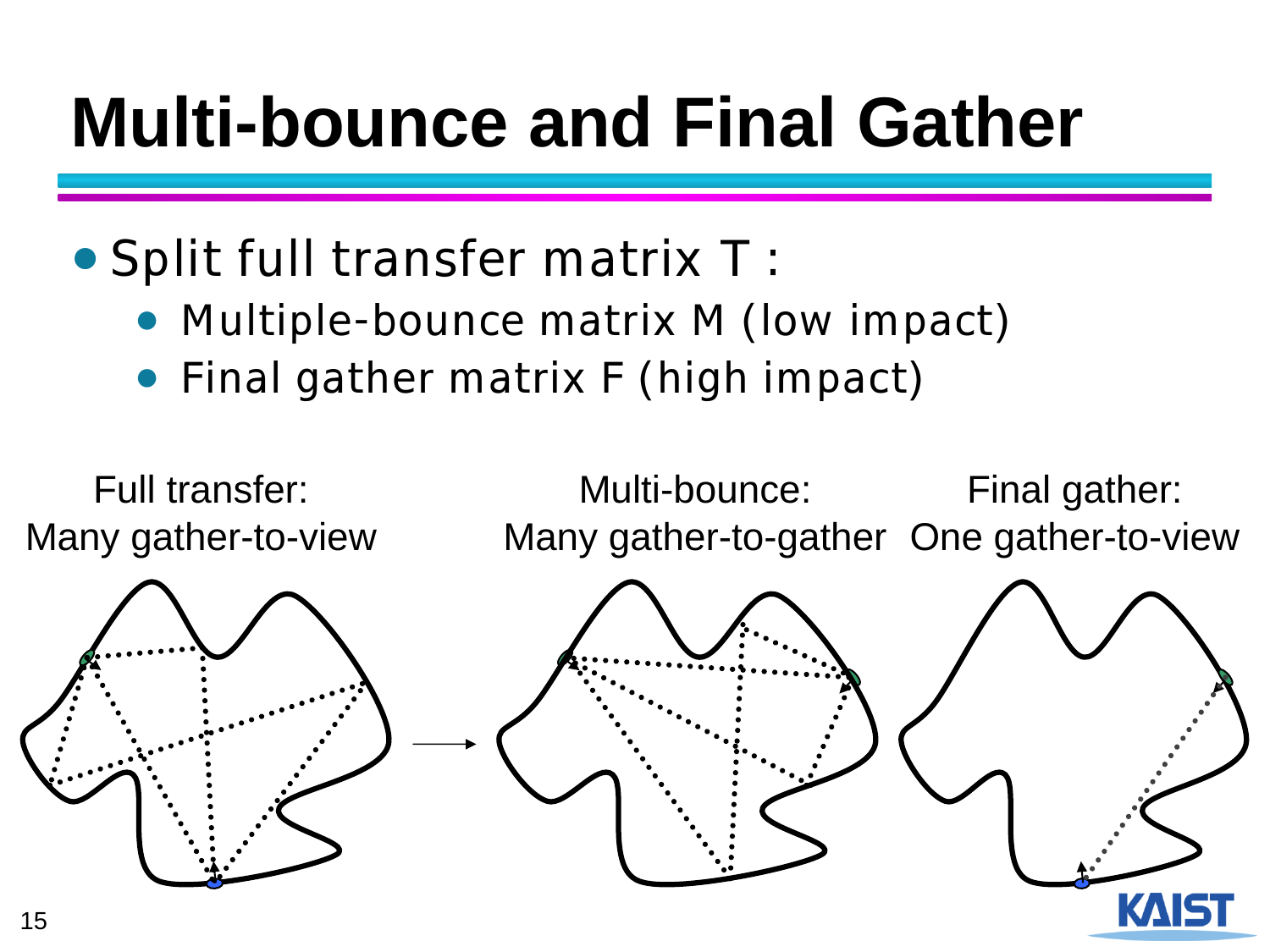

# Multi-bounce and Final Gather
Split full transfer matrix T :
Multiple-bounce matrix M (low impact)
Final gather matrix F (high impact)

Full transfer:
Many gather-to-view
Multi-bounce:
Many gather-to-gather
Final gather:
One gather-to-view